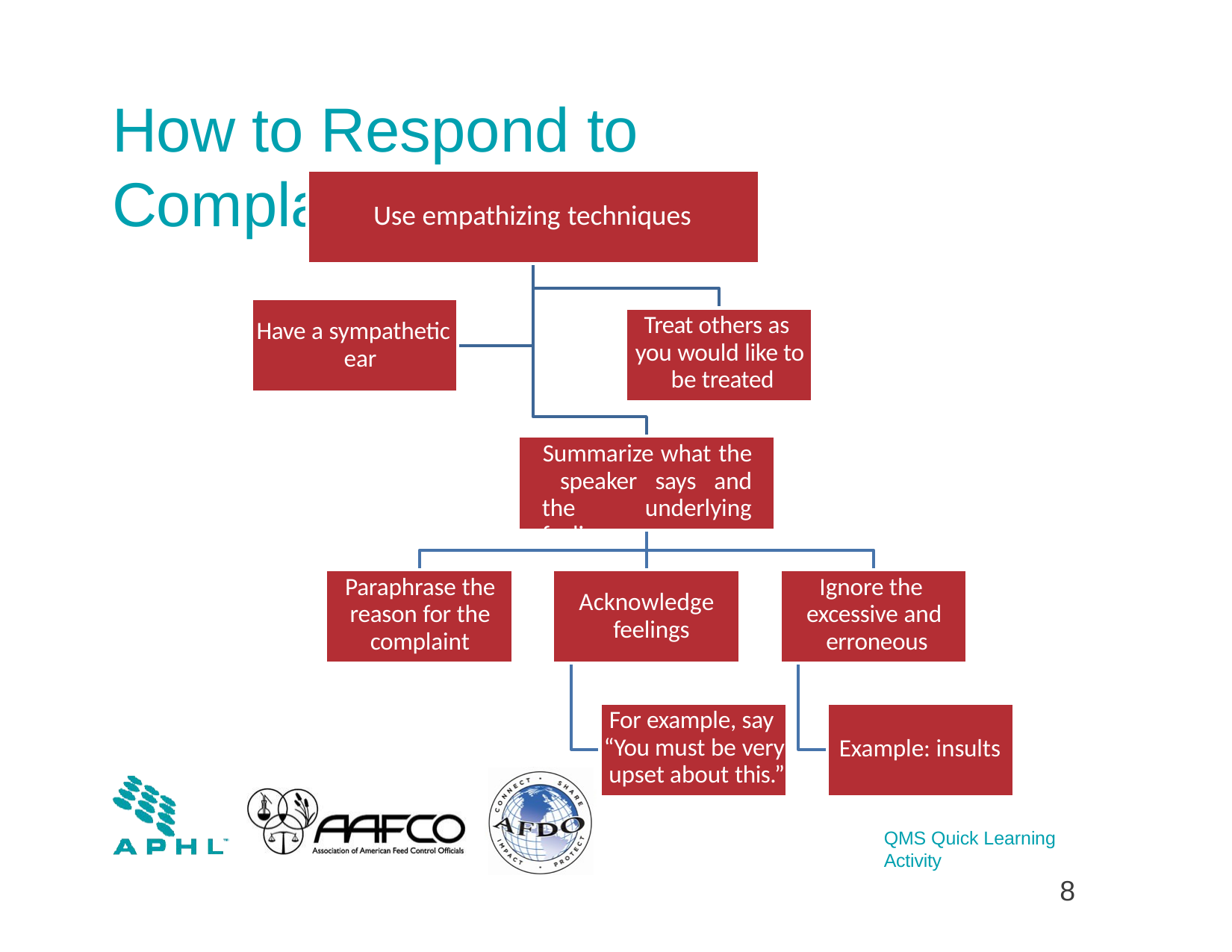

# How to Respond to Complaints

Use empathizing techniques

Treat others as  you would like to  be treated

Have a sympathetic  ear

Summarize what the  speaker says and the  underlying feelings

Paraphrase the  reason for the  complaint
Ignore the  excessive and  erroneous

Acknowledge  feelings

For example, say  “You must be very  upset about this.”

Example: insults

QMS Quick Learning Activity
8